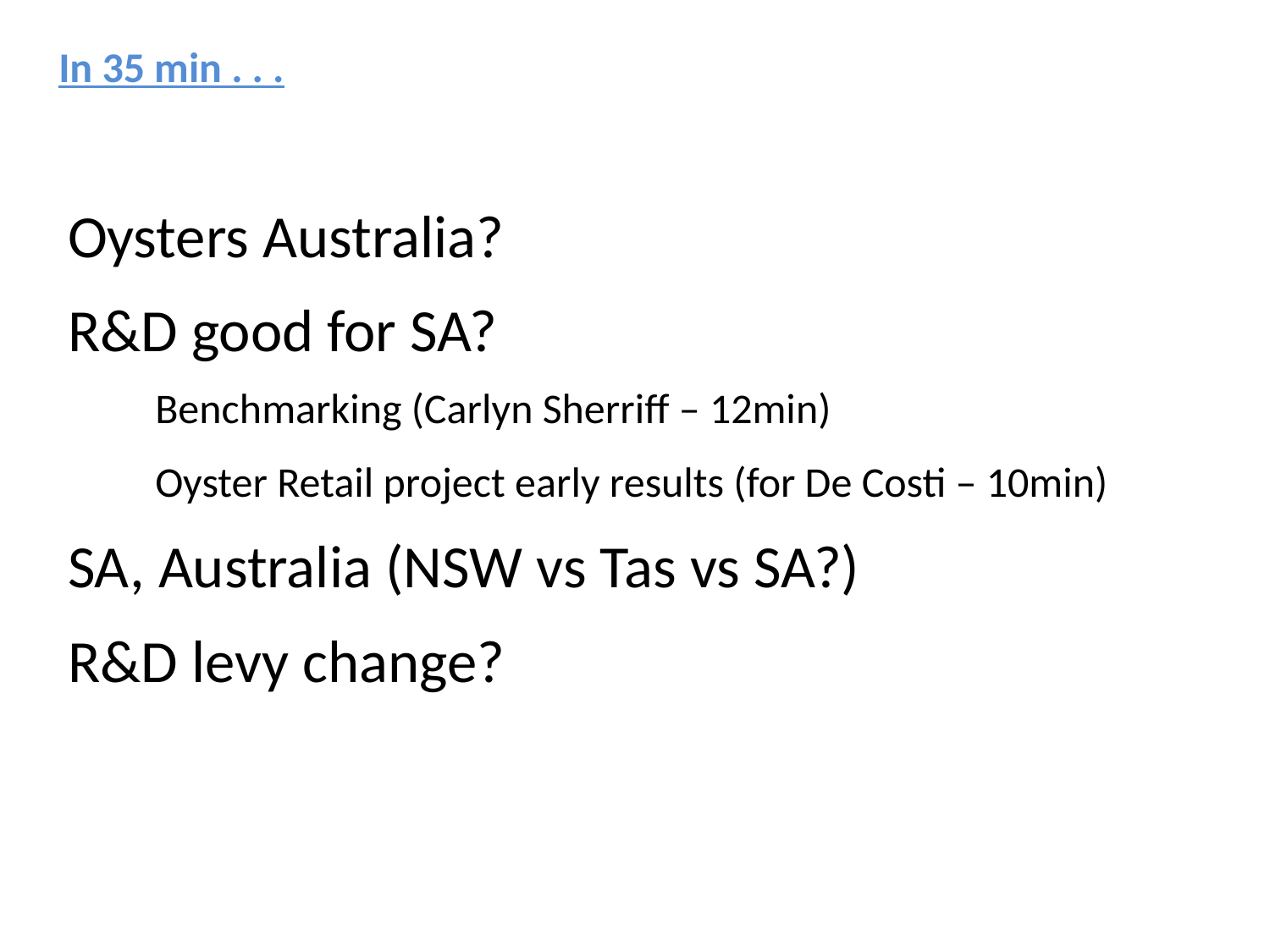

In 35 min . . .
Oysters Australia?
R&D good for SA?
	Benchmarking (Carlyn Sherriff – 12min)
	Oyster Retail project early results (for De Costi – 10min)
SA, Australia (NSW vs Tas vs SA?)
R&D levy change?